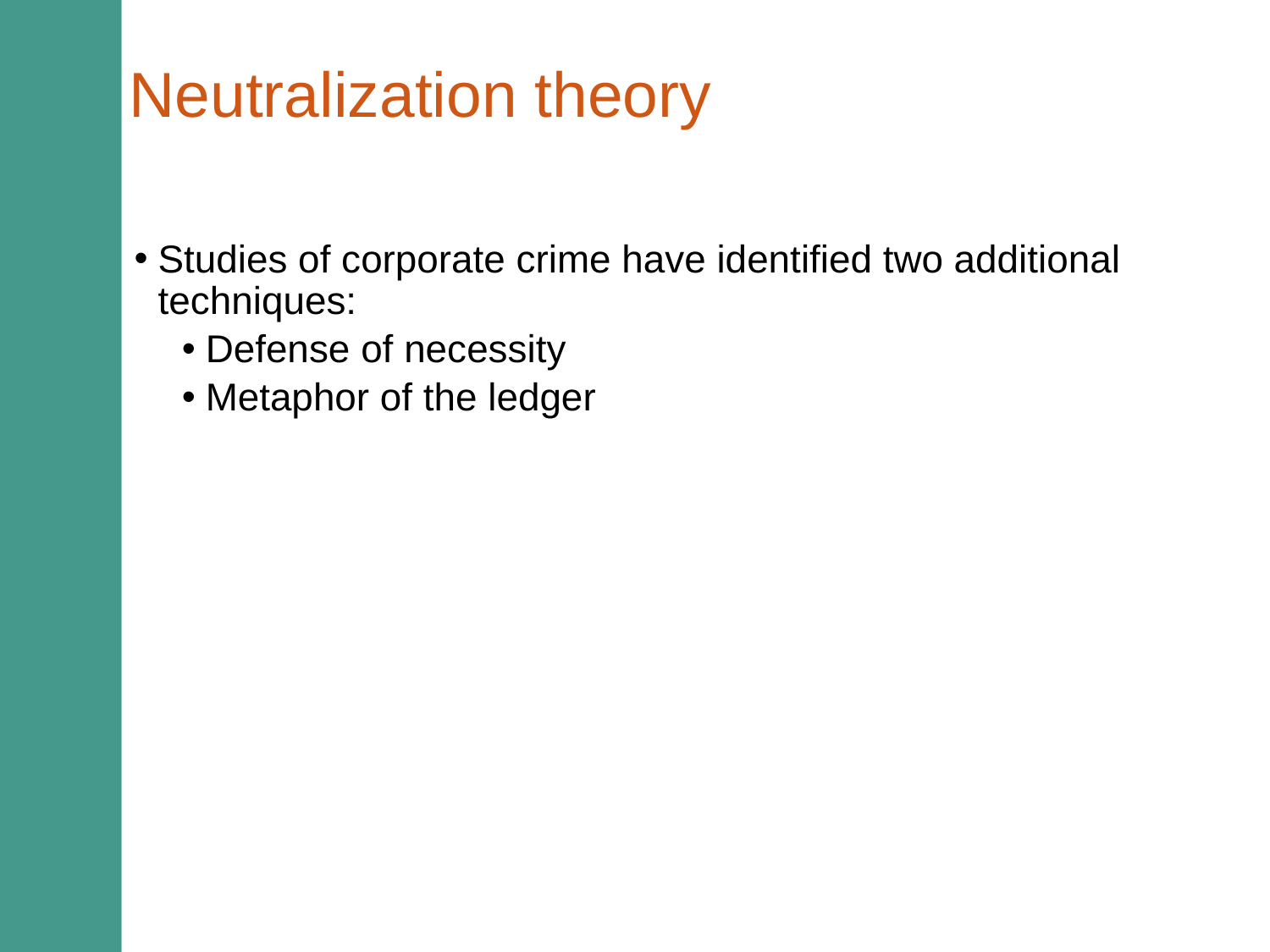

# Neutralization theory
Studies of corporate crime have identified two additional techniques:
Defense of necessity
Metaphor of the ledger